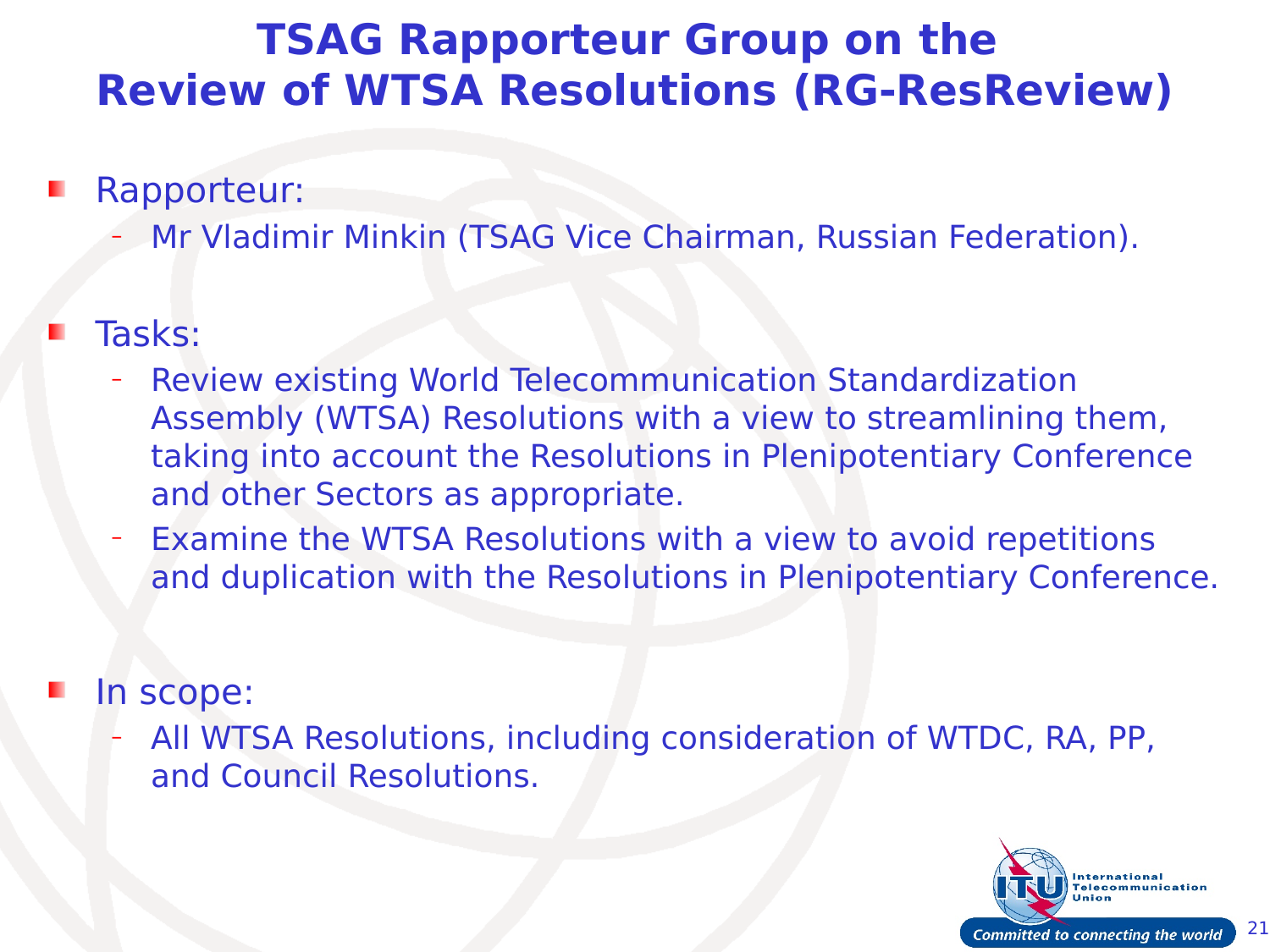

# TSAG Rapporteur Group on the Review of WTSA Resolutions​​ (RG-ResReview)
Rapporteur:
Mr Vladimir Minkin (TSAG Vice Chairman, Russian Federation).

Tasks:
Review existing World Telecommunication Standardization Assembly (WTSA) Resolutions with a view to streamlining them, taking into account the Resolutions in Plenipotentiary Conference and other Sectors as appropriate.
Examine the WTSA Resolutions with a view to avoid repetitions and duplication with the Resolutions in Plenipotentiary Conference.

In scope:
All WTSA Resolutions, including consideration of WTDC, RA, PP, and Council Resolutions.

21